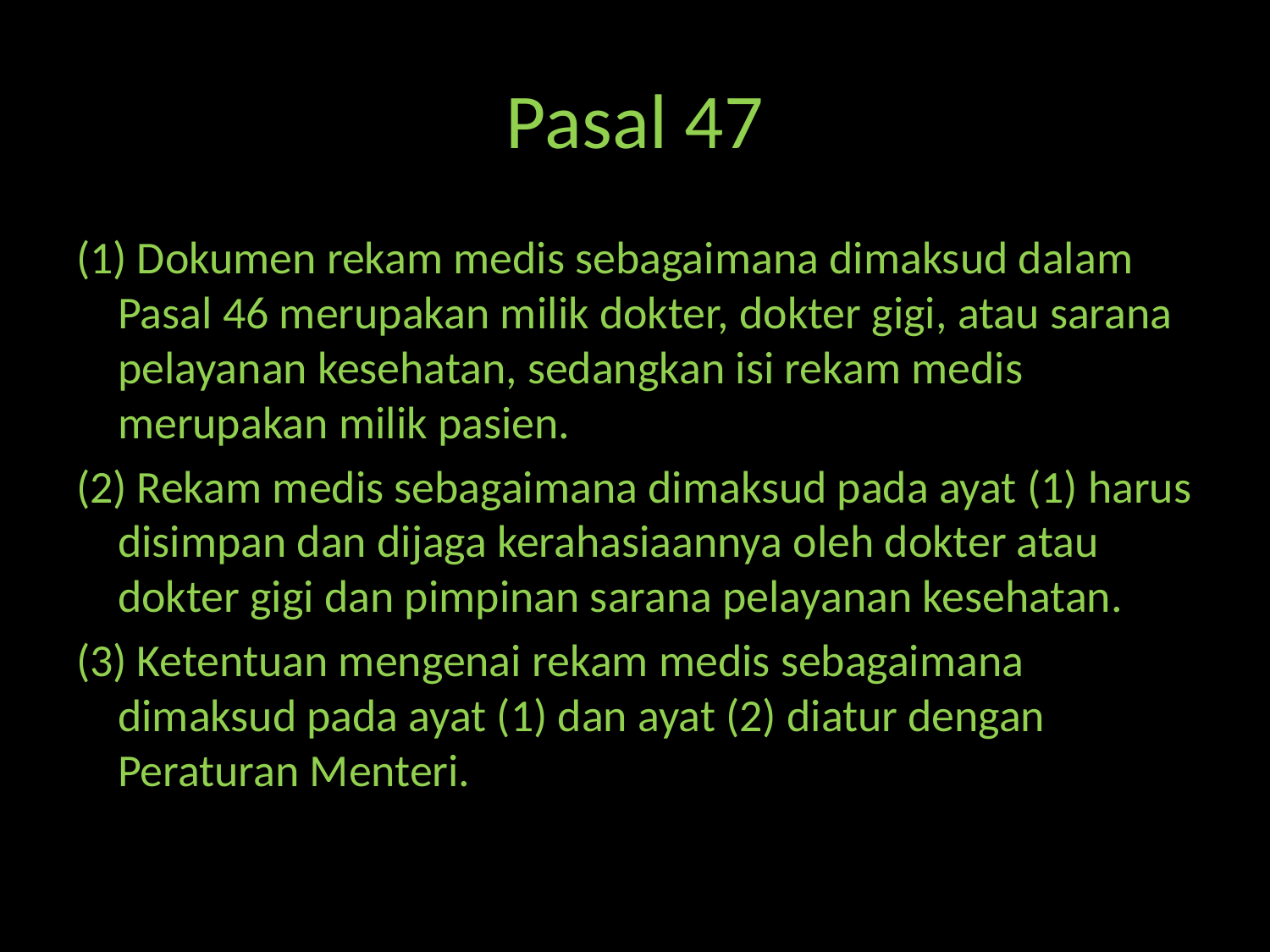

# Pasal 47
(1) Dokumen rekam medis sebagaimana dimaksud dalam Pasal 46 merupakan milik dokter, dokter gigi, atau sarana pelayanan kesehatan, sedangkan isi rekam medis merupakan milik pasien.
(2) Rekam medis sebagaimana dimaksud pada ayat (1) harus disimpan dan dijaga kerahasiaannya oleh dokter atau dokter gigi dan pimpinan sarana pelayanan kesehatan.
(3) Ketentuan mengenai rekam medis sebagaimana dimaksud pada ayat (1) dan ayat (2) diatur dengan Peraturan Menteri.